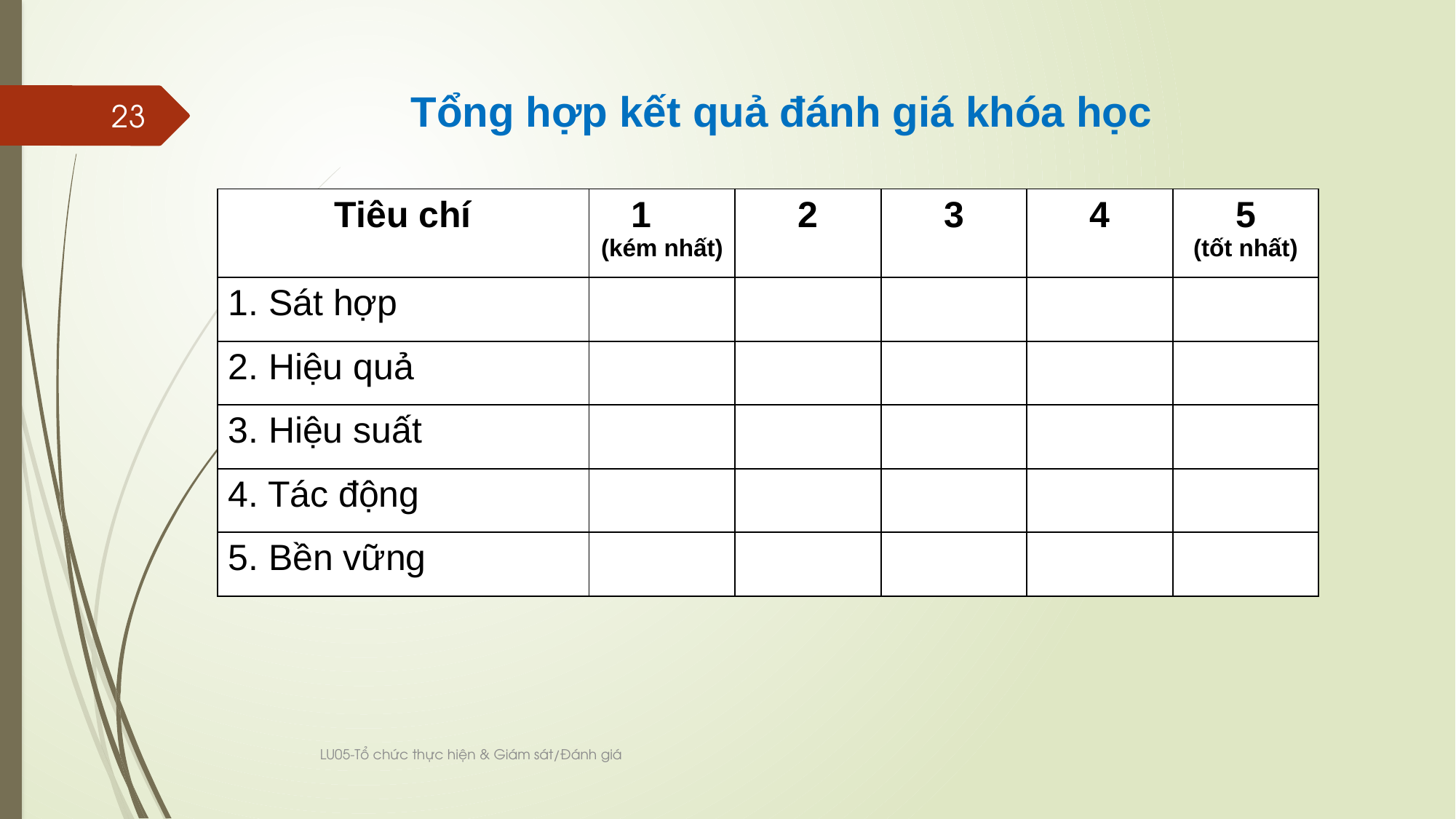

Tổng hợp kết quả đánh giá khóa học
23
| Tiêu chí | 1 (kém nhất) | 2 | 3 | 4 | 5 (tốt nhất) |
| --- | --- | --- | --- | --- | --- |
| 1. Sát hợp |  |  |  |  |  |
| 2. Hiệu quả |  |  |  |  |  |
| 3. Hiệu suất |  |  |  |  |  |
| 4. Tác động |  |  |  |  |  |
| 5. Bền vững |  |  |  |  |  |
LU05-Tổ chức thực hiện & Giám sát/Đánh giá